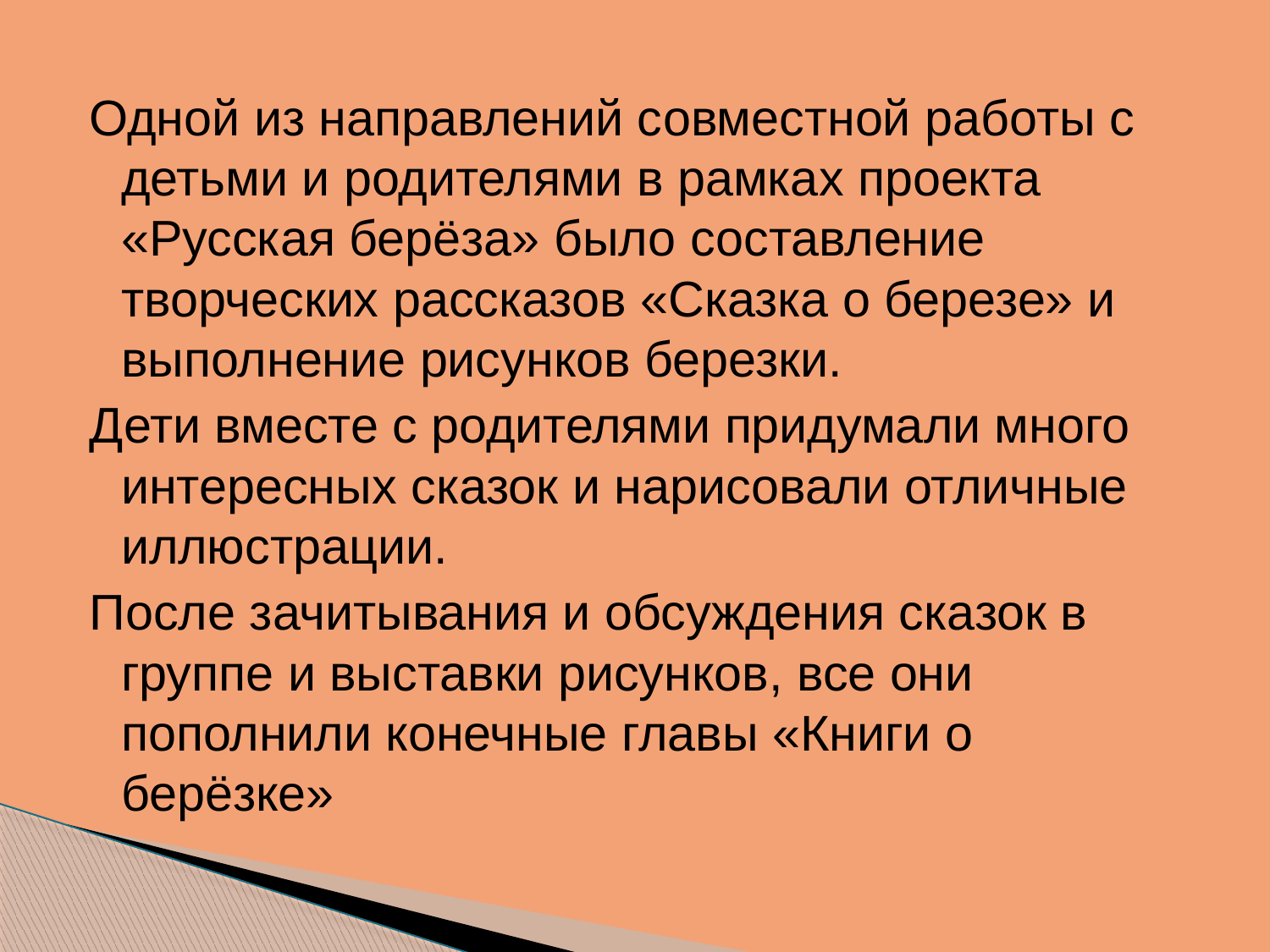

#
Одной из направлений совместной работы с детьми и родителями в рамках проекта «Русская берёза» было составление творческих рассказов «Сказка о березе» и выполнение рисунков березки.
Дети вместе с родителями придумали много интересных сказок и нарисовали отличные иллюстрации.
После зачитывания и обсуждения сказок в группе и выставки рисунков, все они пополнили конечные главы «Книги о берёзке»